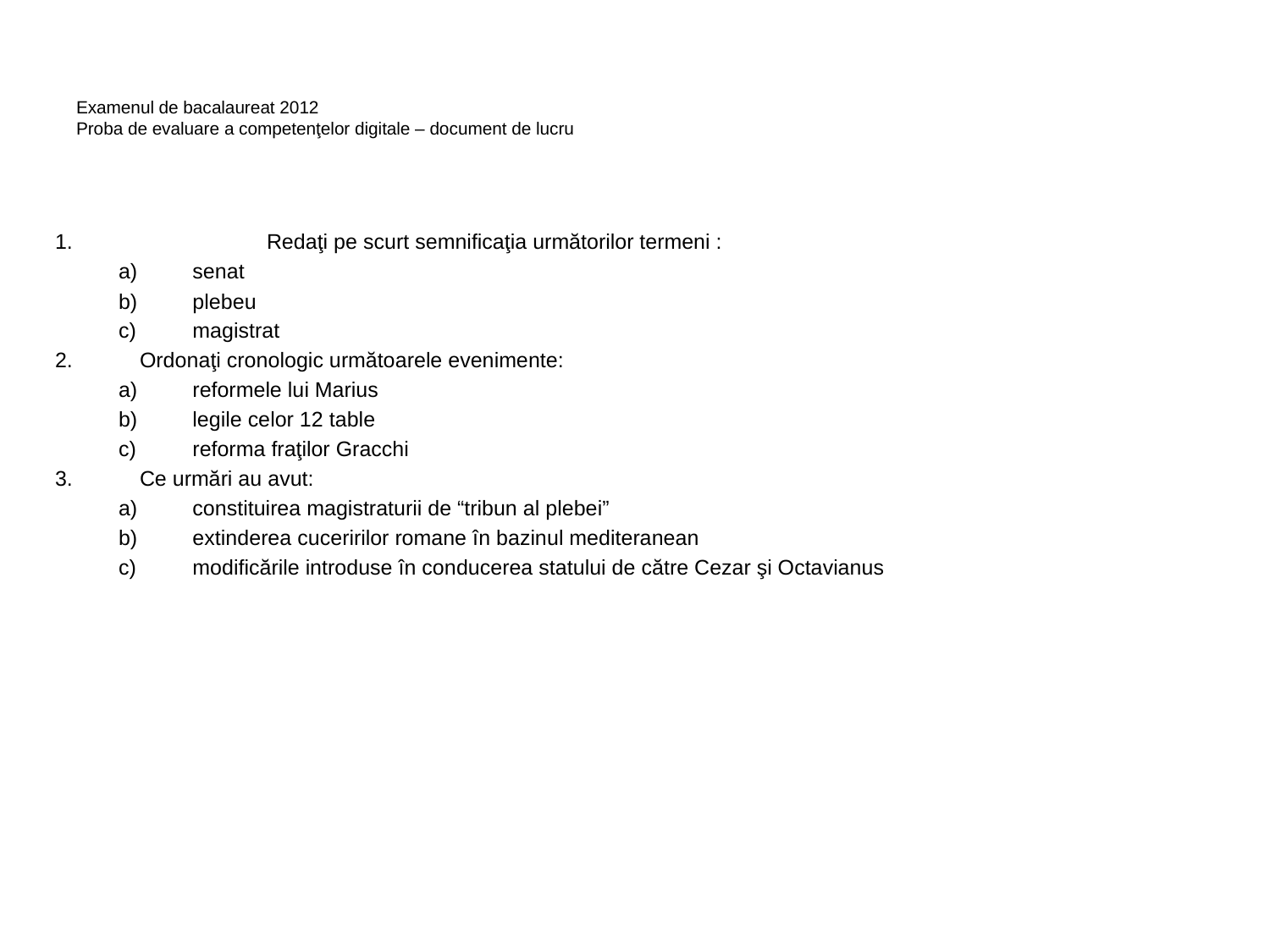

# Examenul de bacalaureat 2012 Proba de evaluare a competenţelor digitale – document de lucru
	Redaţi pe scurt semnificaţia următorilor termeni :
senat
plebeu
magistrat
Ordonaţi cronologic următoarele evenimente:
reformele lui Marius
legile celor 12 table
reforma fraţilor Gracchi
Ce urmări au avut:
constituirea magistraturii de “tribun al plebei”
extinderea cuceririlor romane în bazinul mediteranean
modificările introduse în conducerea statului de către Cezar şi Octavianus